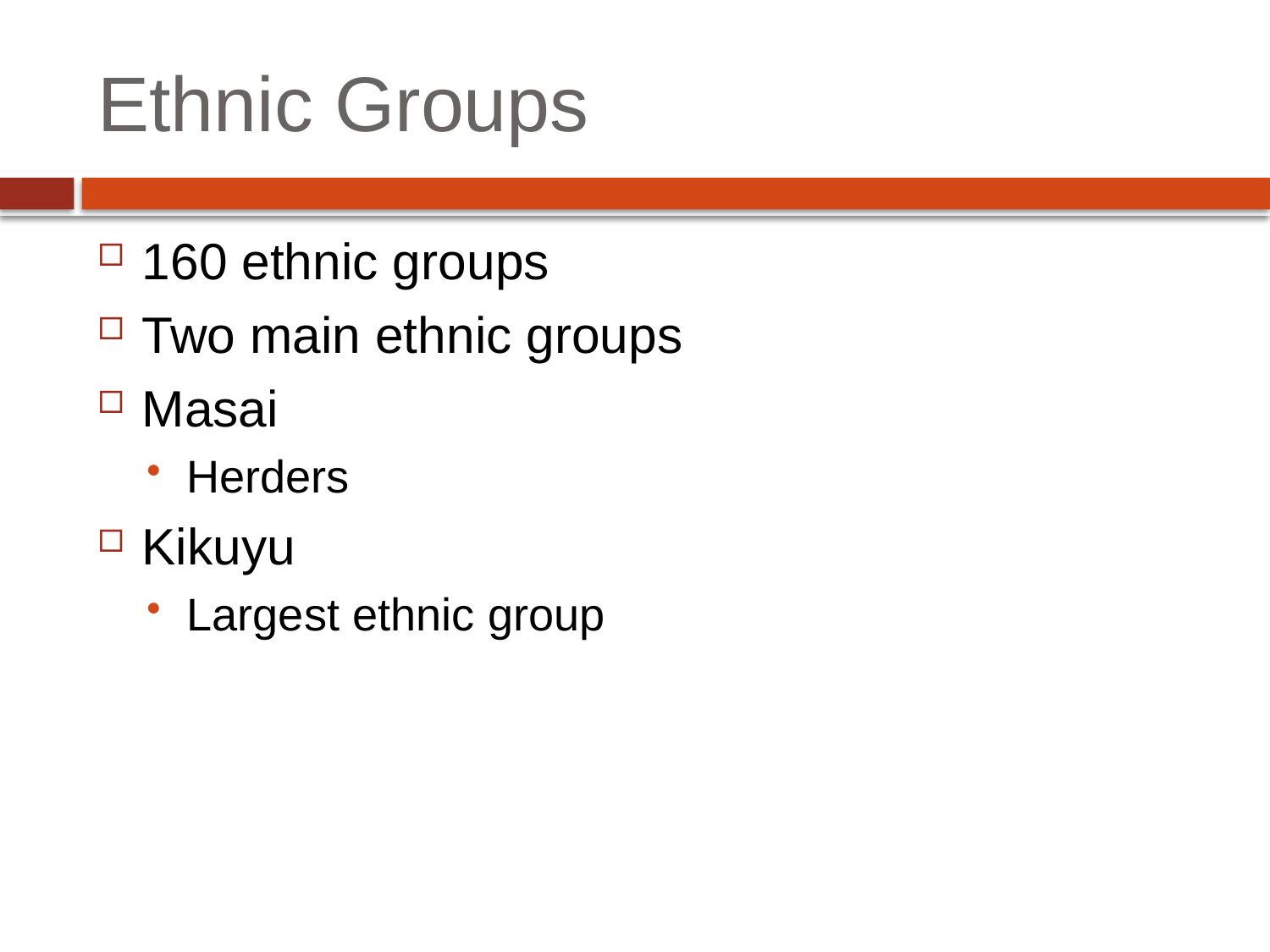

# Ethnic Groups
160 ethnic groups
Two main ethnic groups
Masai
Herders
Kikuyu
Largest ethnic group